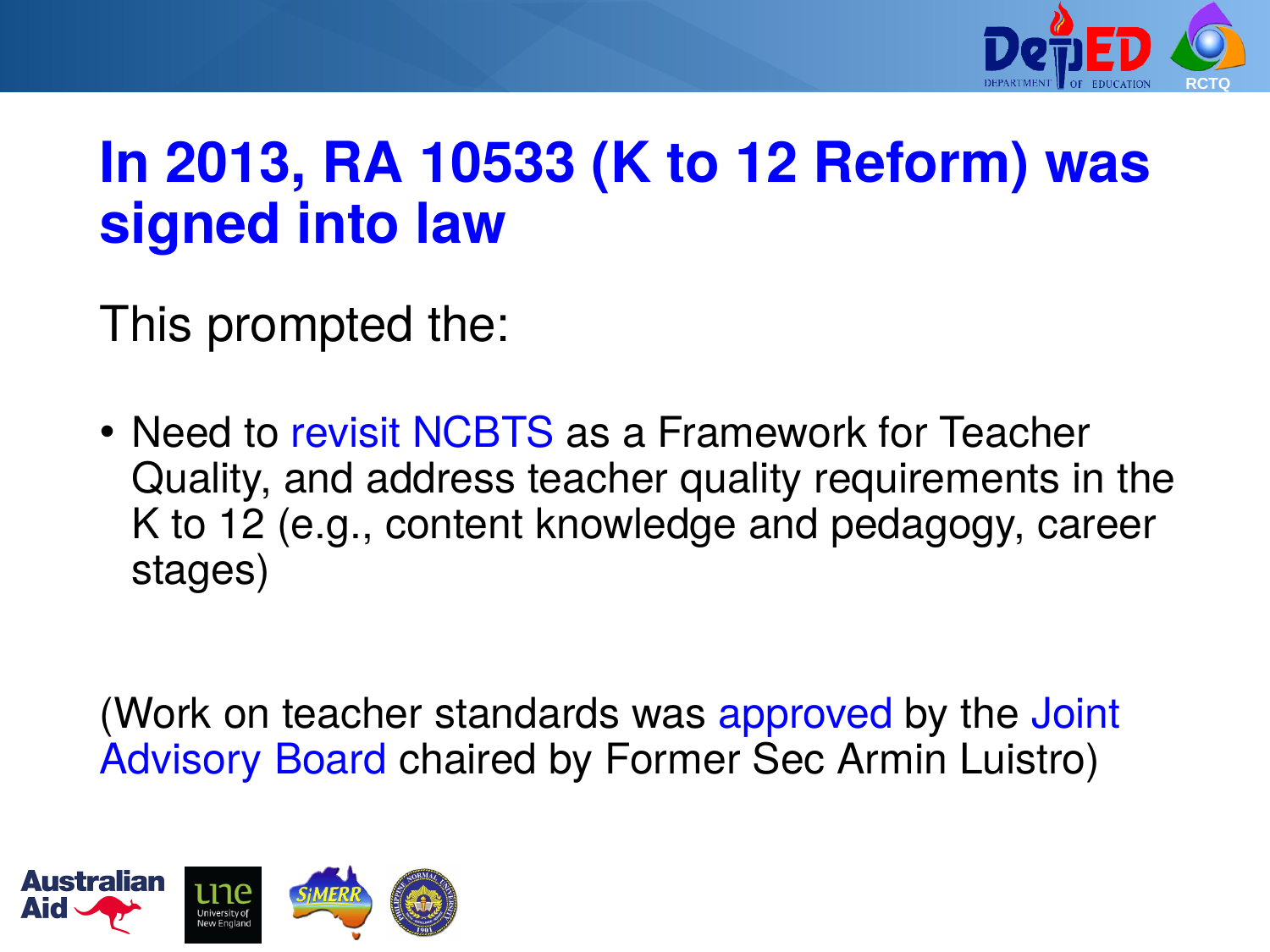

# In 2013, RA 10533 (K to 12 Reform) was signed into law
This prompted the:

Need to revisit NCBTS as a Framework for Teacher Quality, and address teacher quality requirements in the K to 12 (e.g., content knowledge and pedagogy, career stages)

(Work on teacher standards was approved by the Joint Advisory Board chaired by Former Sec Armin Luistro)